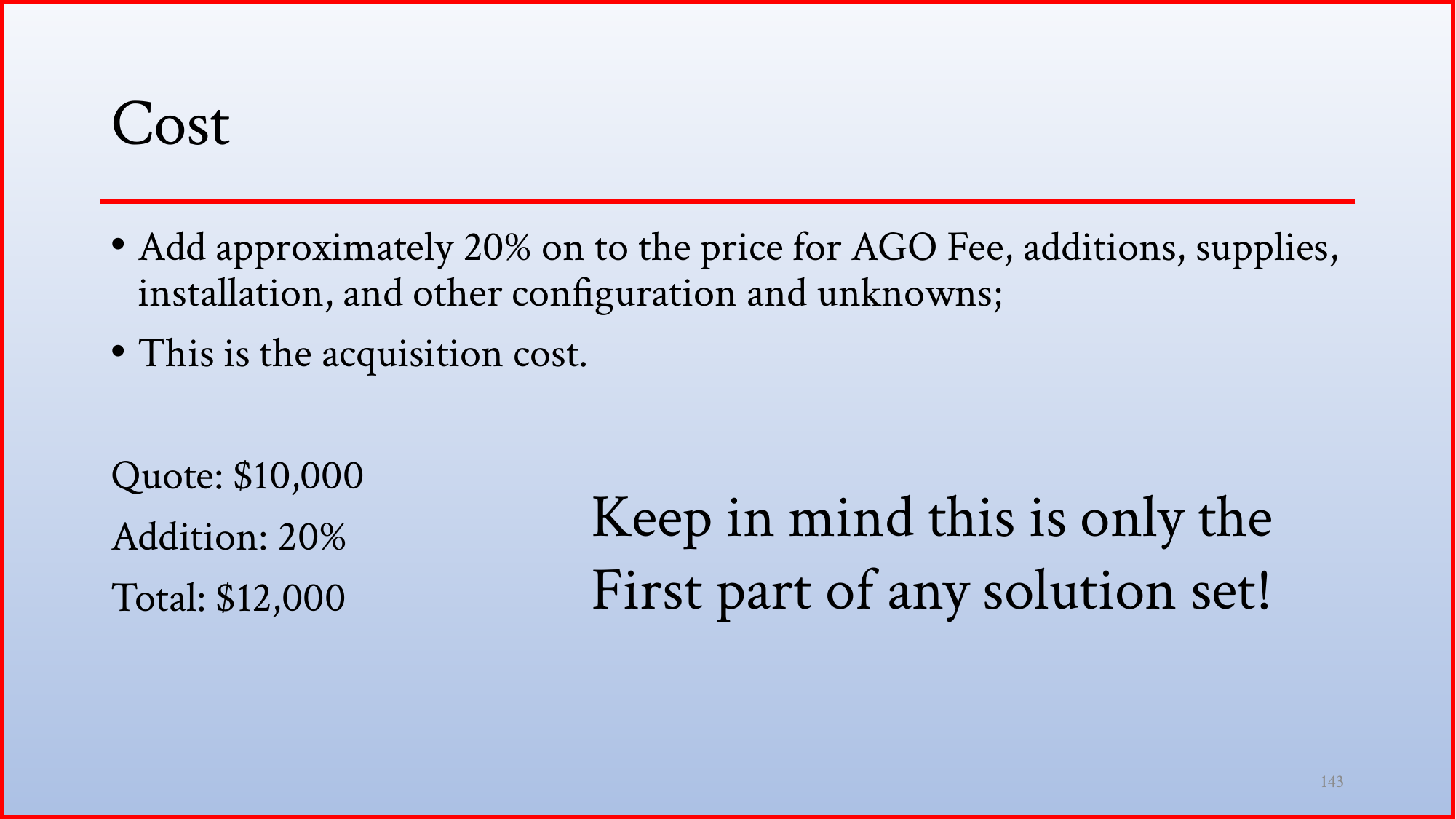

# Cost
Add approximately 20% on to the price for AGO Fee, additions, supplies, installation, and other configuration and unknowns;
This is the acquisition cost.

Quote: $10,000
Addition: 20%
Total: $12,000
Keep in mind this is only the
First part of any solution set!
143